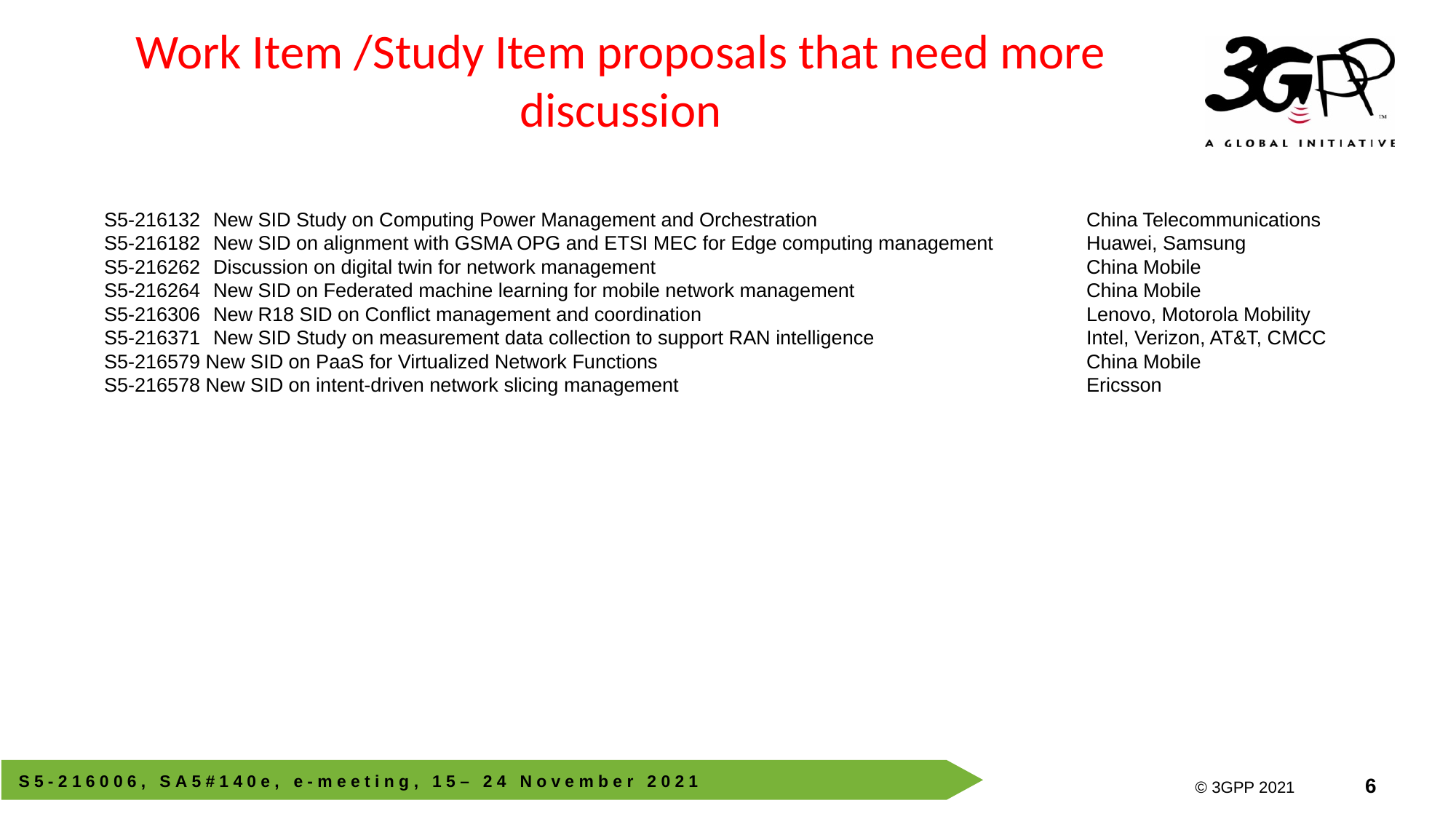

Work Item /Study Item proposals that need more discussion
S5‑216132	New SID Study on Computing Power Management and Orchestration			China Telecommunications
S5‑216182	New SID on alignment with GSMA OPG and ETSI MEC for Edge computing management	Huawei, Samsung
S5‑216262	Discussion on digital twin for network management				China Mobile
S5‑216264	New SID on Federated machine learning for mobile network management			China Mobile
S5‑216306	New R18 SID on Conflict management and coordination				Lenovo, Motorola Mobility
S5‑216371	New SID Study on measurement data collection to support RAN intelligence		Intel, Verizon, AT&T, CMCC
S5‑216579 New SID on PaaS for Virtualized Network Functions				China Mobile
S5‑216578 New SID on intent-driven network slicing management 				Ericsson